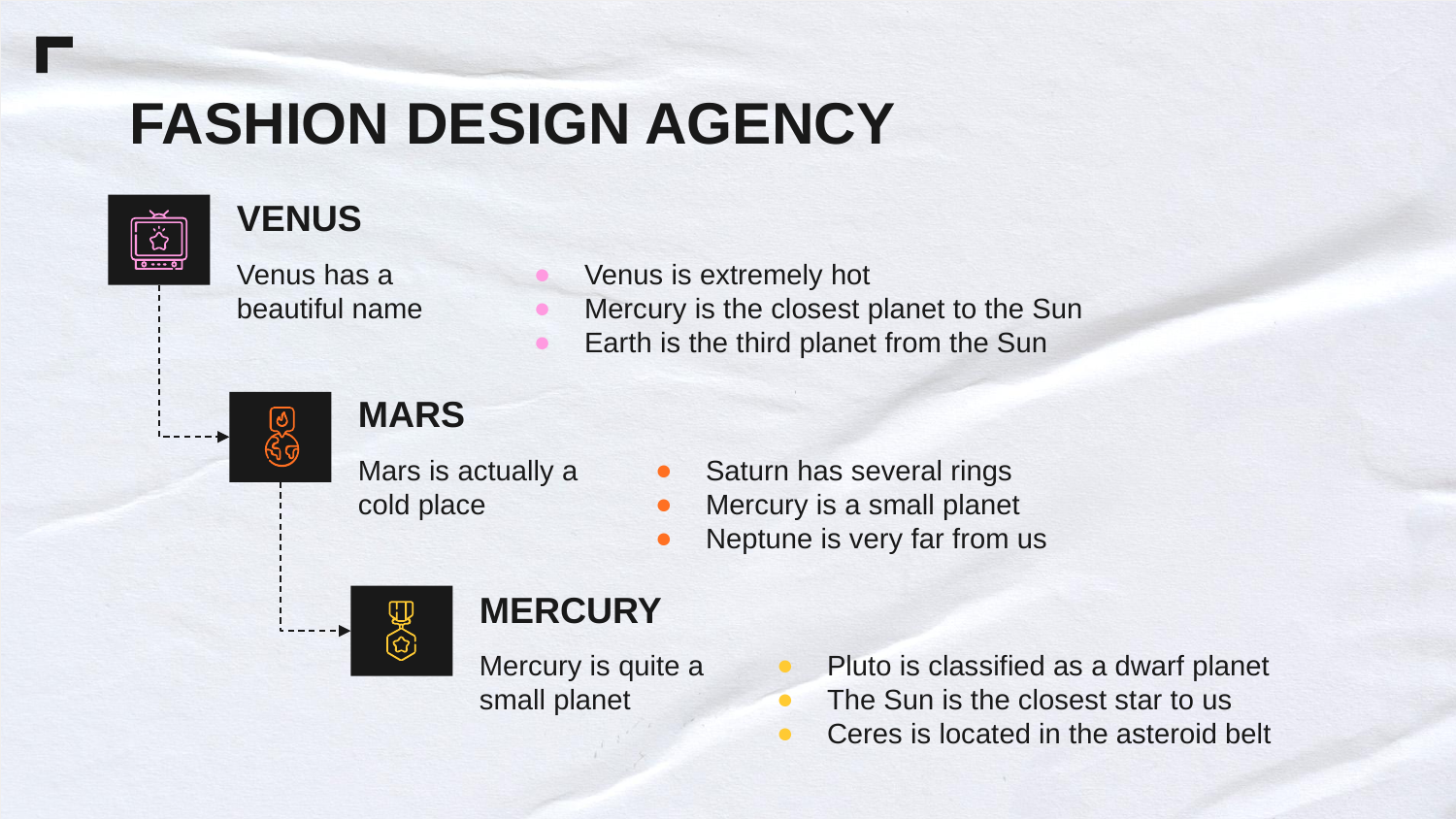

# FASHION DESIGN AGENCY

VENUS
Venus has a beautiful name
Venus is extremely hot
Mercury is the closest planet to the Sun
Earth is the third planet from the Sun

MARS
Mars is actually a cold place
Saturn has several rings
Mercury is a small planet
Neptune is very far from us

MERCURY
Mercury is quite a small planet
Pluto is classified as a dwarf planet
The Sun is the closest star to us
Ceres is located in the asteroid belt